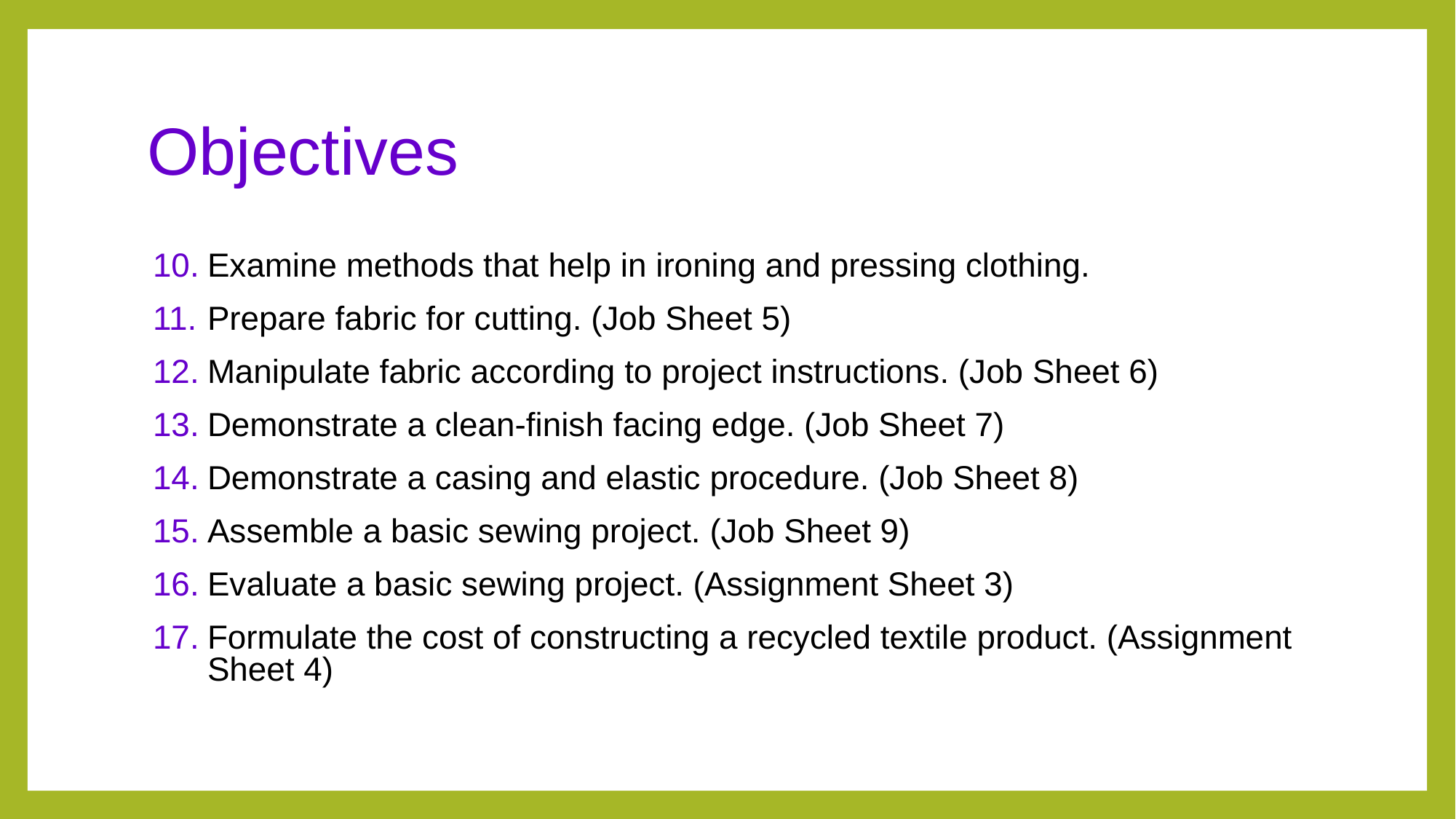

# Objectives
Examine methods that help in ironing and pressing clothing.
Prepare fabric for cutting. (Job Sheet 5)
Manipulate fabric according to project instructions. (Job Sheet 6)
Demonstrate a clean-finish facing edge. (Job Sheet 7)
Demonstrate a casing and elastic procedure. (Job Sheet 8)
Assemble a basic sewing project. (Job Sheet 9)
Evaluate a basic sewing project. (Assignment Sheet 3)
Formulate the cost of constructing a recycled textile product. (Assignment Sheet 4)